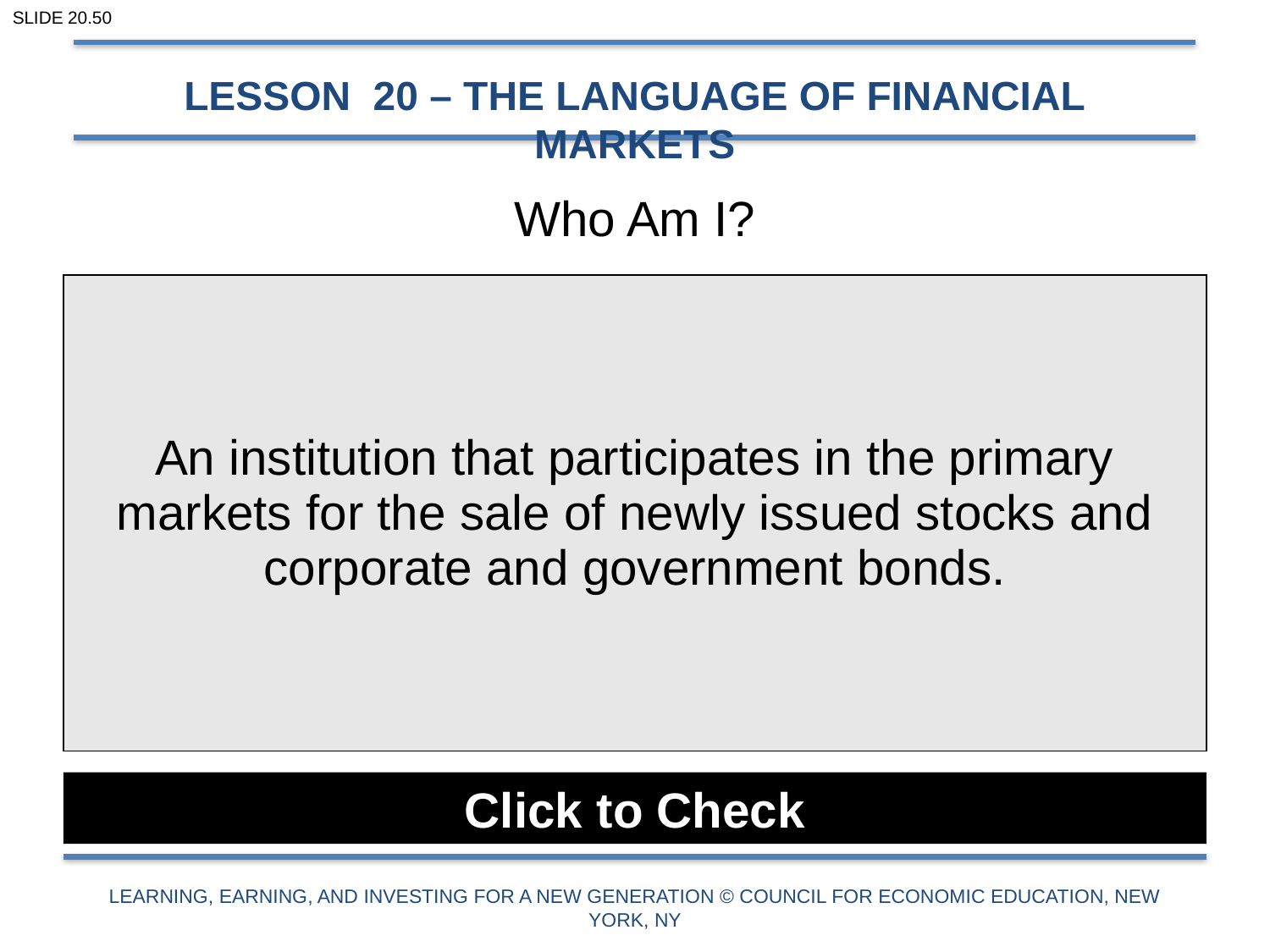

Slide 20.50
Lesson  20 – The Language of Financial Markets
# Who Am I?
| An institution that participates in the primary markets for the sale of newly issued stocks and corporate and government bonds. |
| --- |
Click to Check